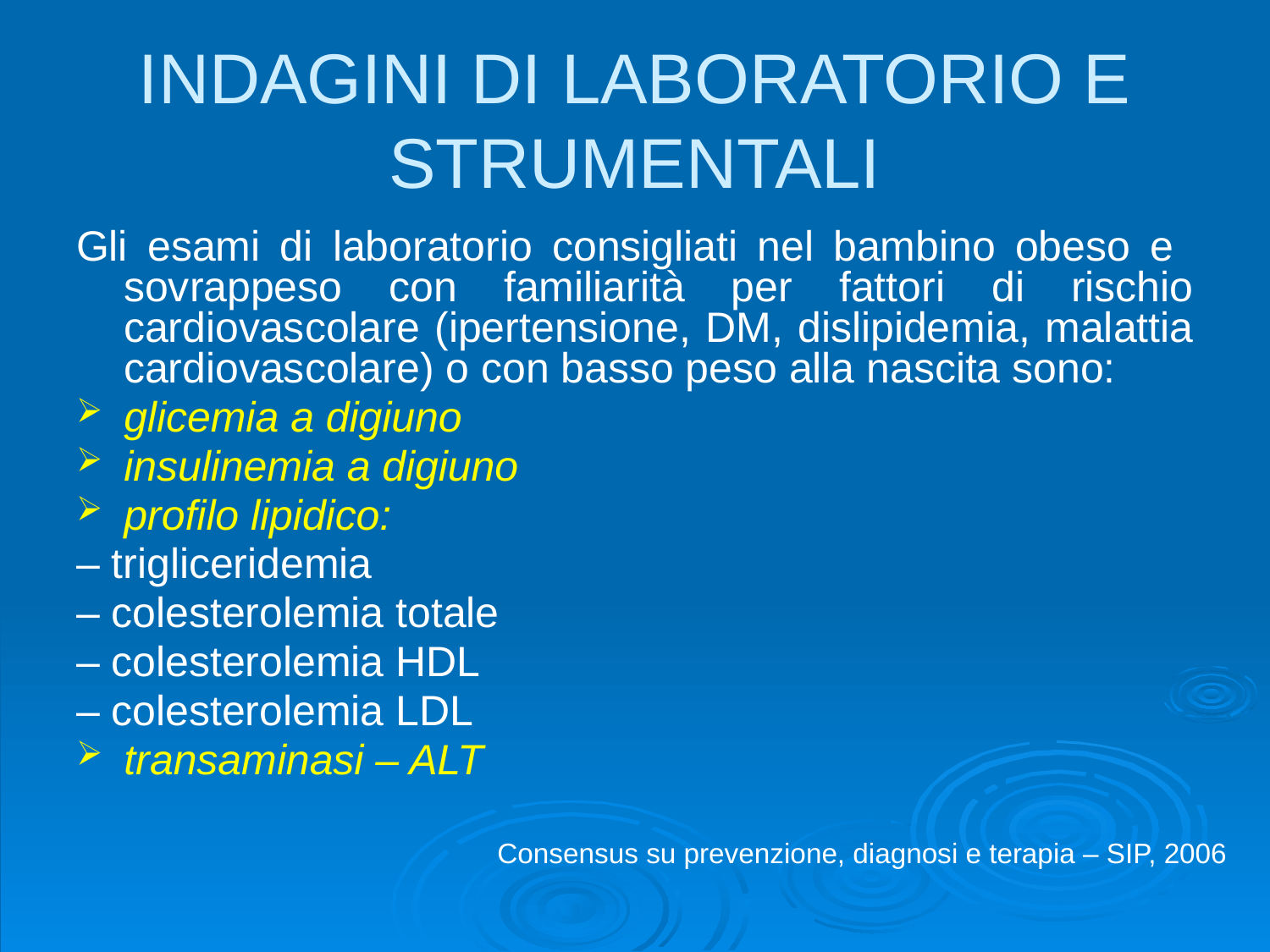

# INDAGINI DI LABORATORIO E STRUMENTALI
Gli esami di laboratorio consigliati nel bambino obeso e  sovrappeso con familiarità per fattori di rischio cardiovascolare (ipertensione, DM, dislipidemia, malattia cardiovascolare) o con basso peso alla nascita sono:
glicemia a digiuno
insulinemia a digiuno
profilo lipidico:
– trigliceridemia
– colesterolemia totale
– colesterolemia HDL
– colesterolemia LDL
transaminasi – ALT
Consensus su prevenzione, diagnosi e terapia – SIP, 2006